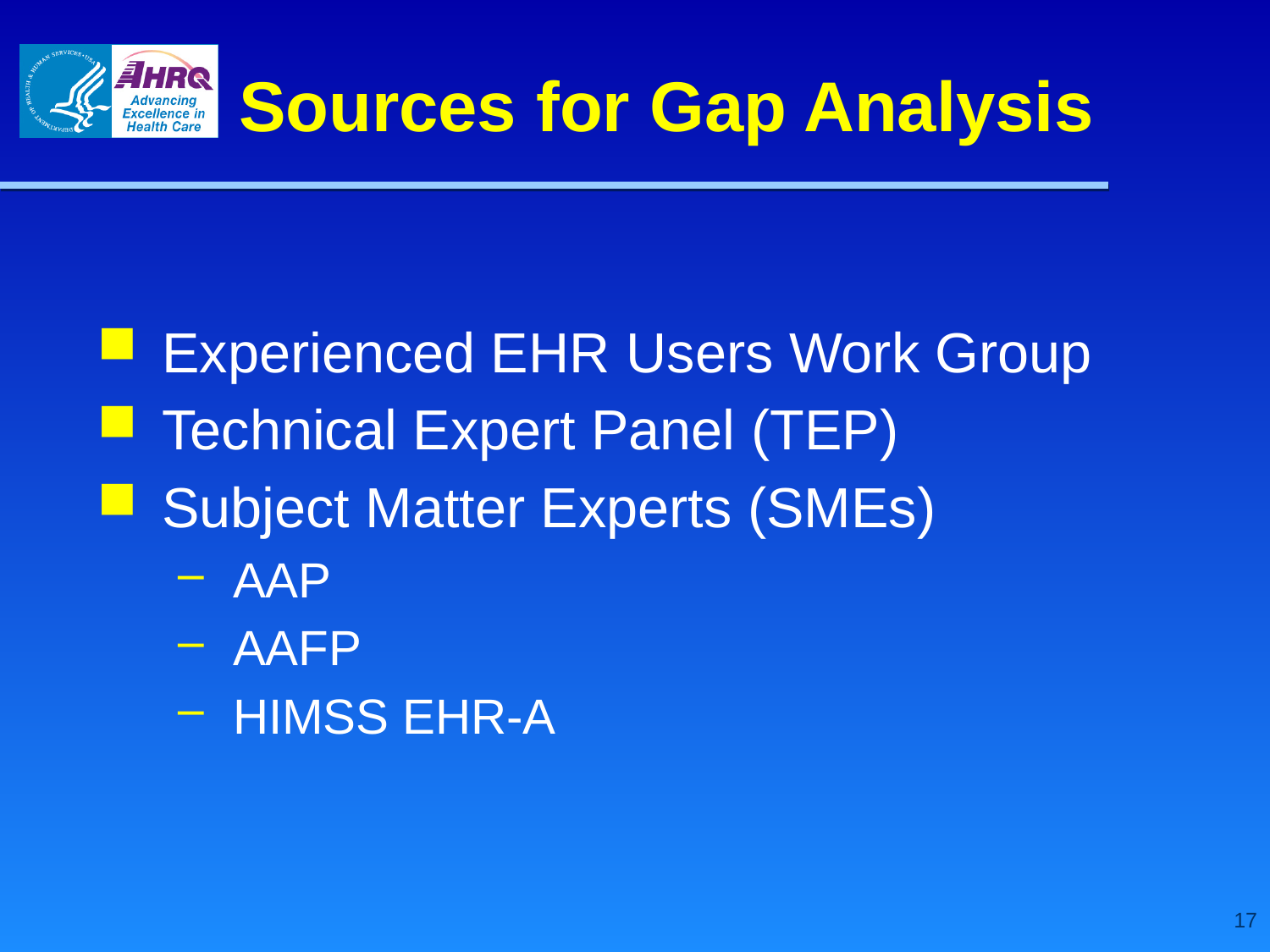

# Sources for Gap Analysis

Experienced EHR Users Work Group
Technical Expert Panel (TEP)
Subject Matter Experts (SMEs)
AAP
AAFP
HIMSS EHR-A
17